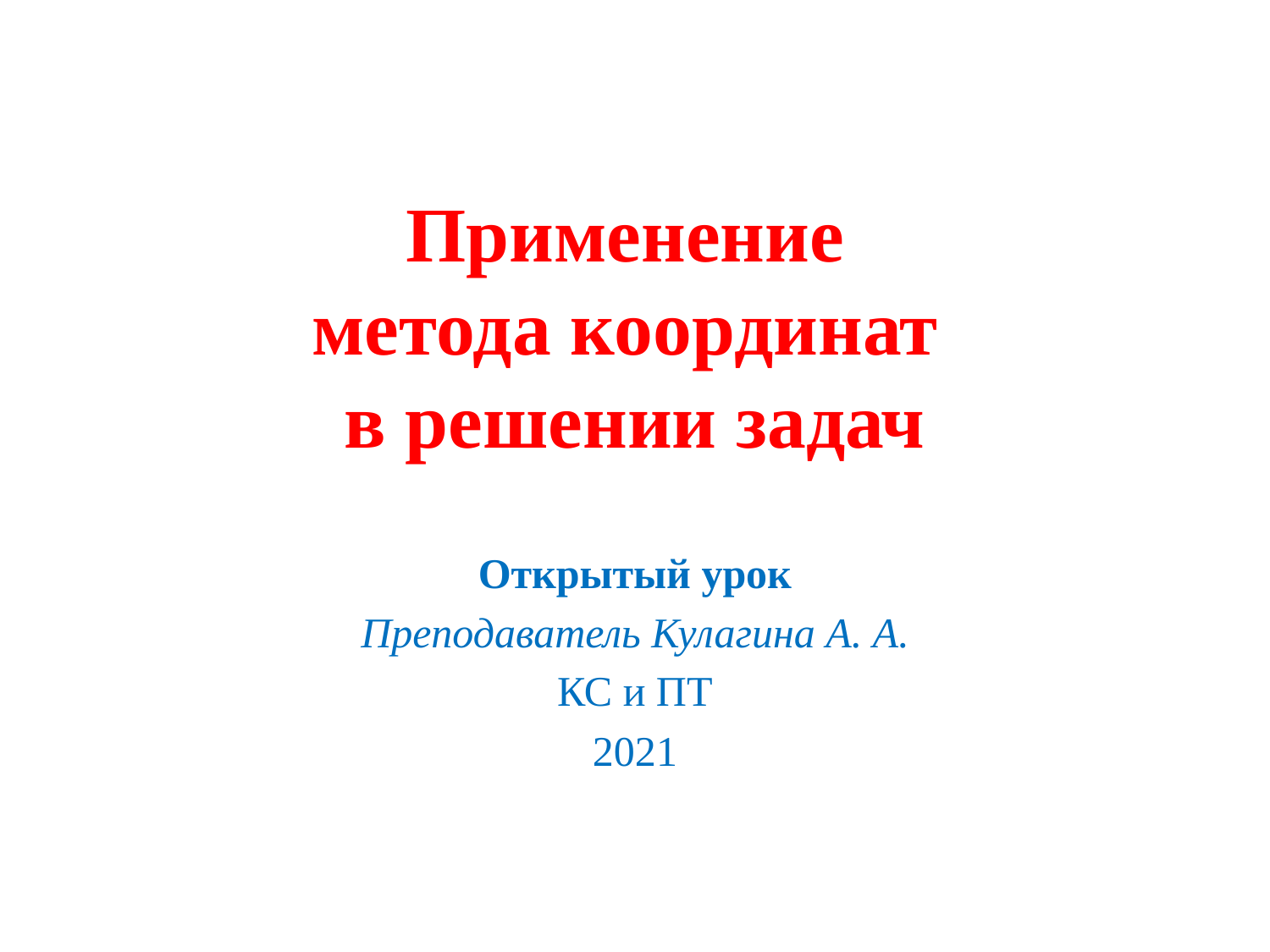

# Применение метода координат в решении задач
Открытый урок
Преподаватель Кулагина А. А.
КС и ПТ
2021